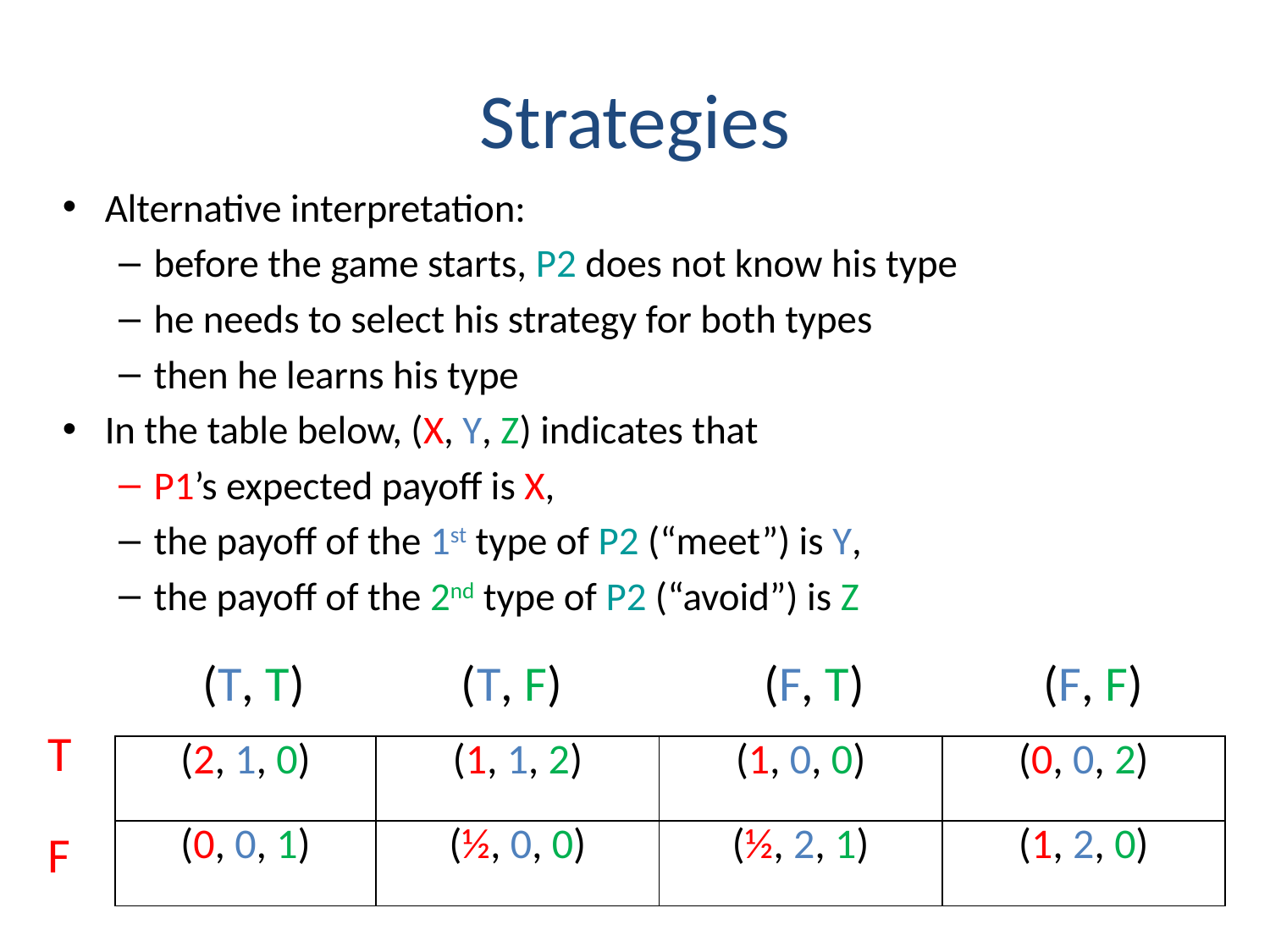

# Strategies
Alternative interpretation:
before the game starts, P2 does not know his type
he needs to select his strategy for both types
then he learns his type
In the table below, (X, Y, Z) indicates that
P1’s expected payoff is X,
the payoff of the 1st type of P2 (“meet”) is Y,
the payoff of the 2nd type of P2 (“avoid”) is Z
(T, T)              (T, F)                  (F, T)                (F, F)
T
F
| (2, 1, 0) | (1, 1, 2) | (1, 0, 0) | (0, 0, 2) |
| --- | --- | --- | --- |
| (0, 0, 1) | (½, 0, 0) | (½, 2, 1) | (1, 2, 0) |